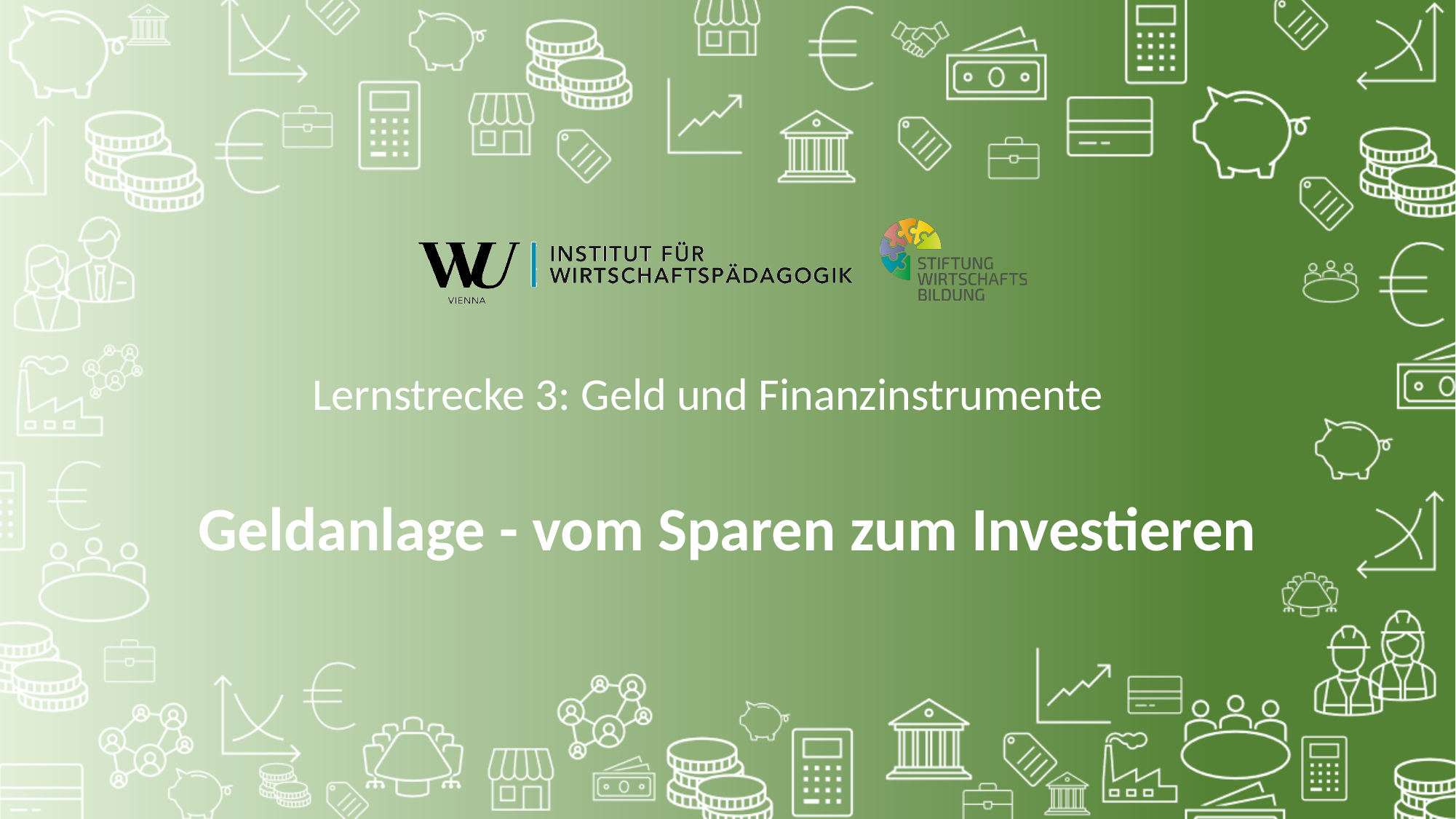

# Lernstrecke 3: Geld und Finanzinstrumente
Geldanlage - vom Sparen zum Investieren